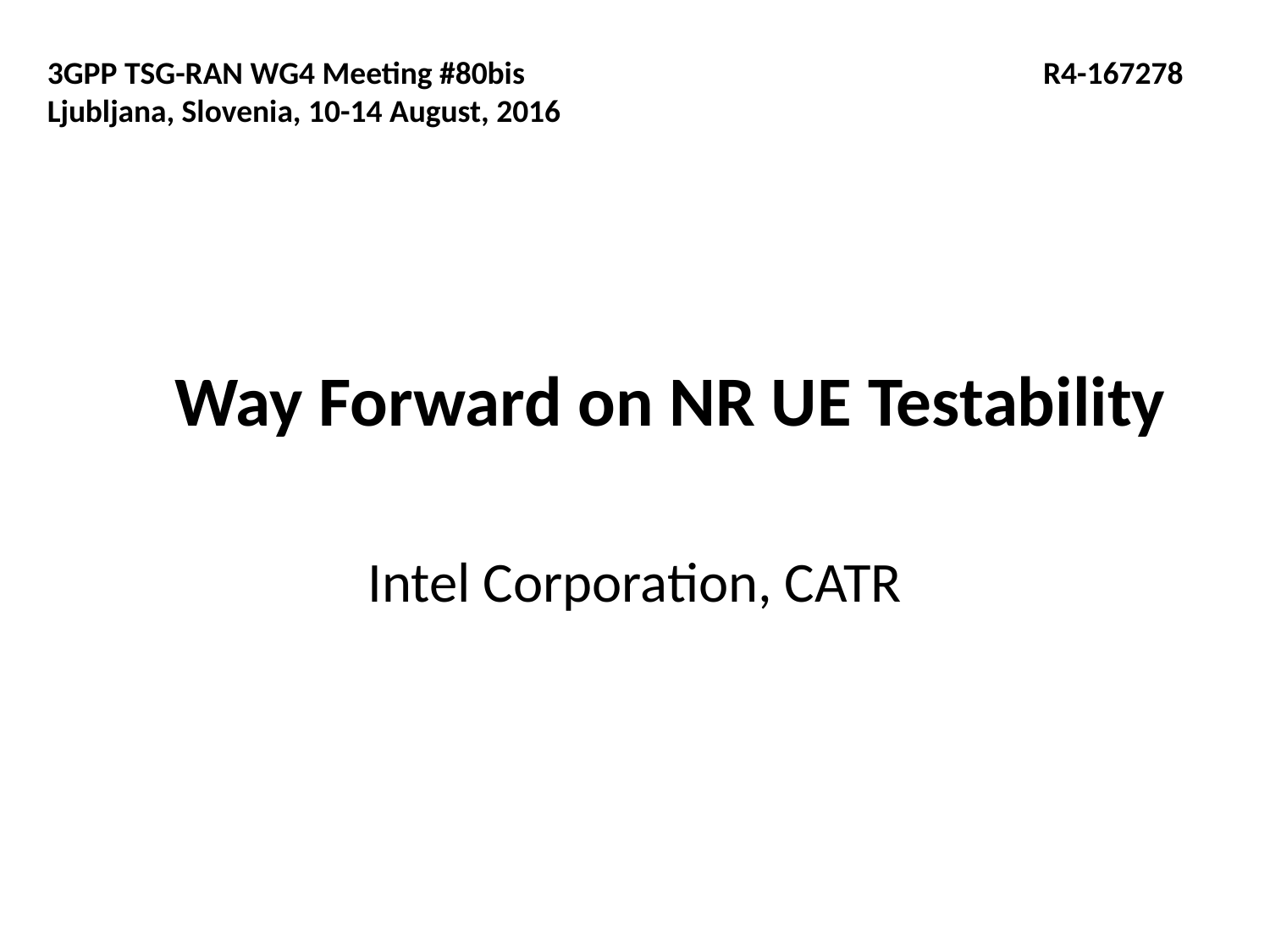

3GPP TSG-RAN WG4 Meeting #80bis	                                                                    R4-167278
Ljubljana, Slovenia, 10-14 August, 2016

# Way Forward on NR UE Testability
Intel Corporation, CATR